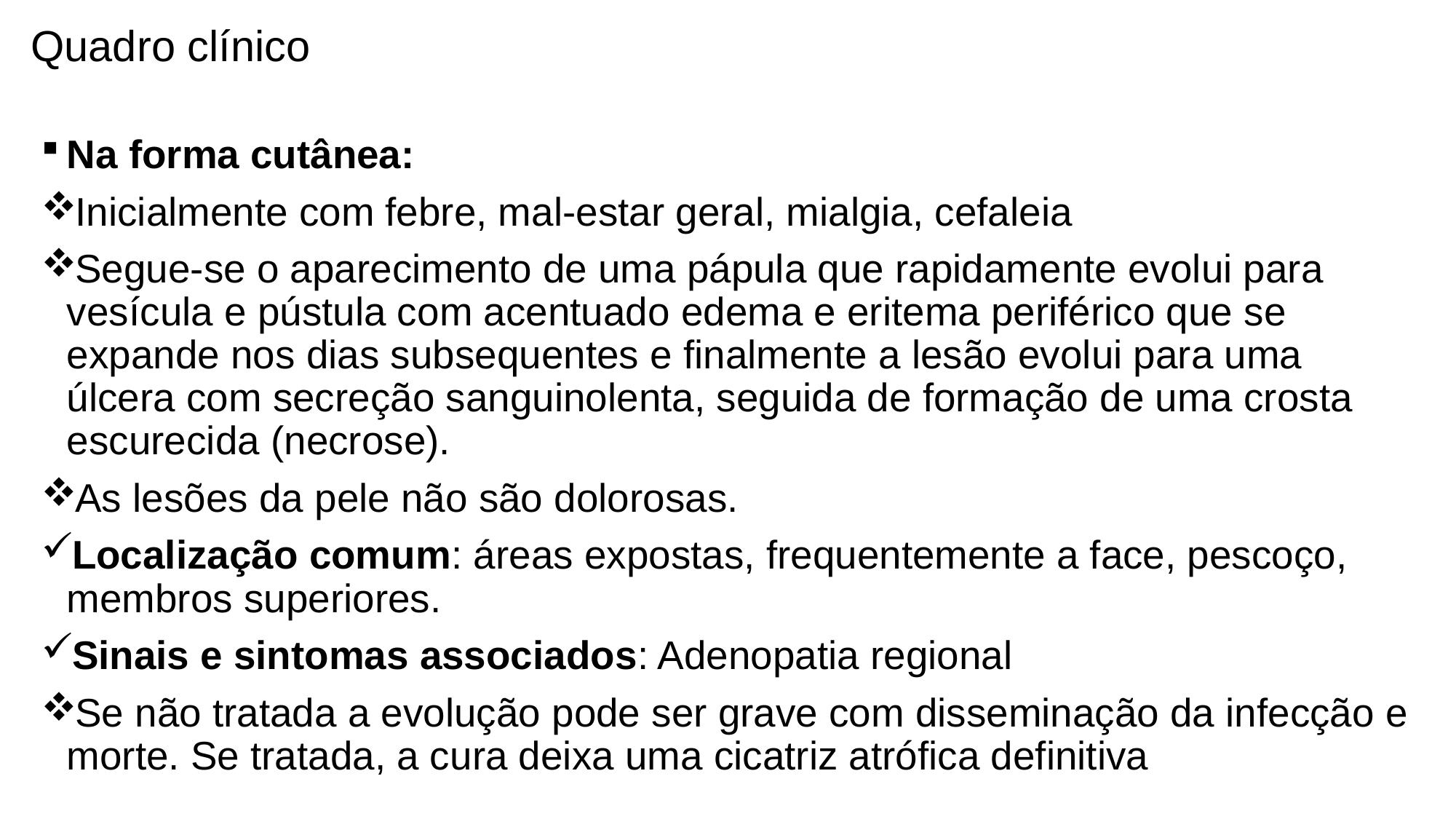

# Quadro clínico
Na forma cutânea:
Inicialmente com febre, mal-estar geral, mialgia, cefaleia
Segue-se o aparecimento de uma pápula que rapidamente evolui para vesícula e pústula com acentuado edema e eritema periférico que se expande nos dias subsequentes e finalmente a lesão evolui para uma úlcera com secreção sanguinolenta, seguida de formação de uma crosta escurecida (necrose).
As lesões da pele não são dolorosas.
Localização comum: áreas expostas, frequentemente a face, pescoço, membros superiores.
Sinais e sintomas associados: Adenopatia regional
Se não tratada a evolução pode ser grave com disseminação da infecção e morte. Se tratada, a cura deixa uma cicatriz atrófica definitiva